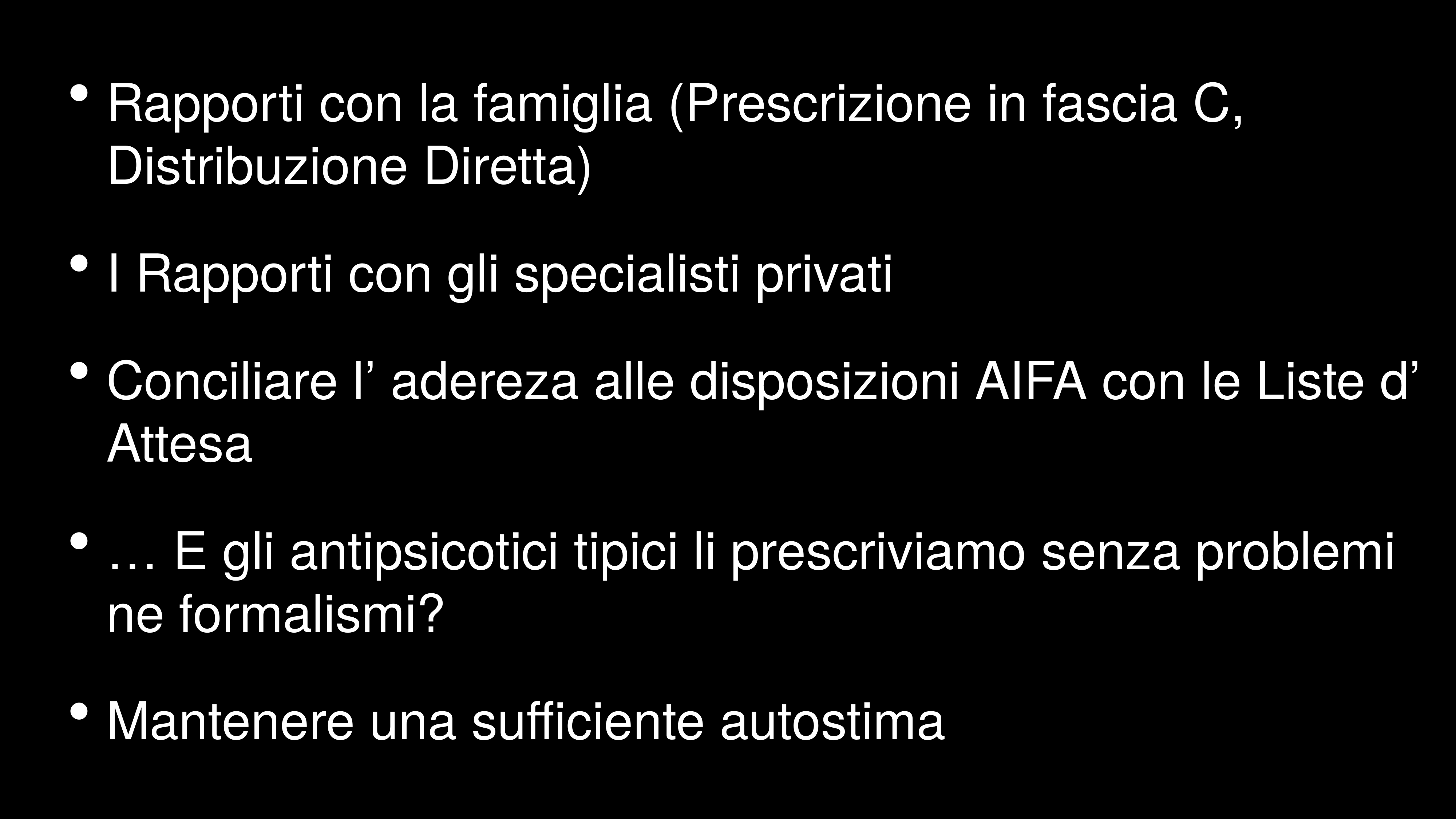

Rapporti con la famiglia (Prescrizione in fascia C, Distribuzione Diretta)
I Rapporti con gli specialisti privati
Conciliare l’ adereza alle disposizioni AIFA con le Liste d’ Attesa
… E gli antipsicotici tipici li prescriviamo senza problemi ne formalismi?
Mantenere una sufficiente autostima